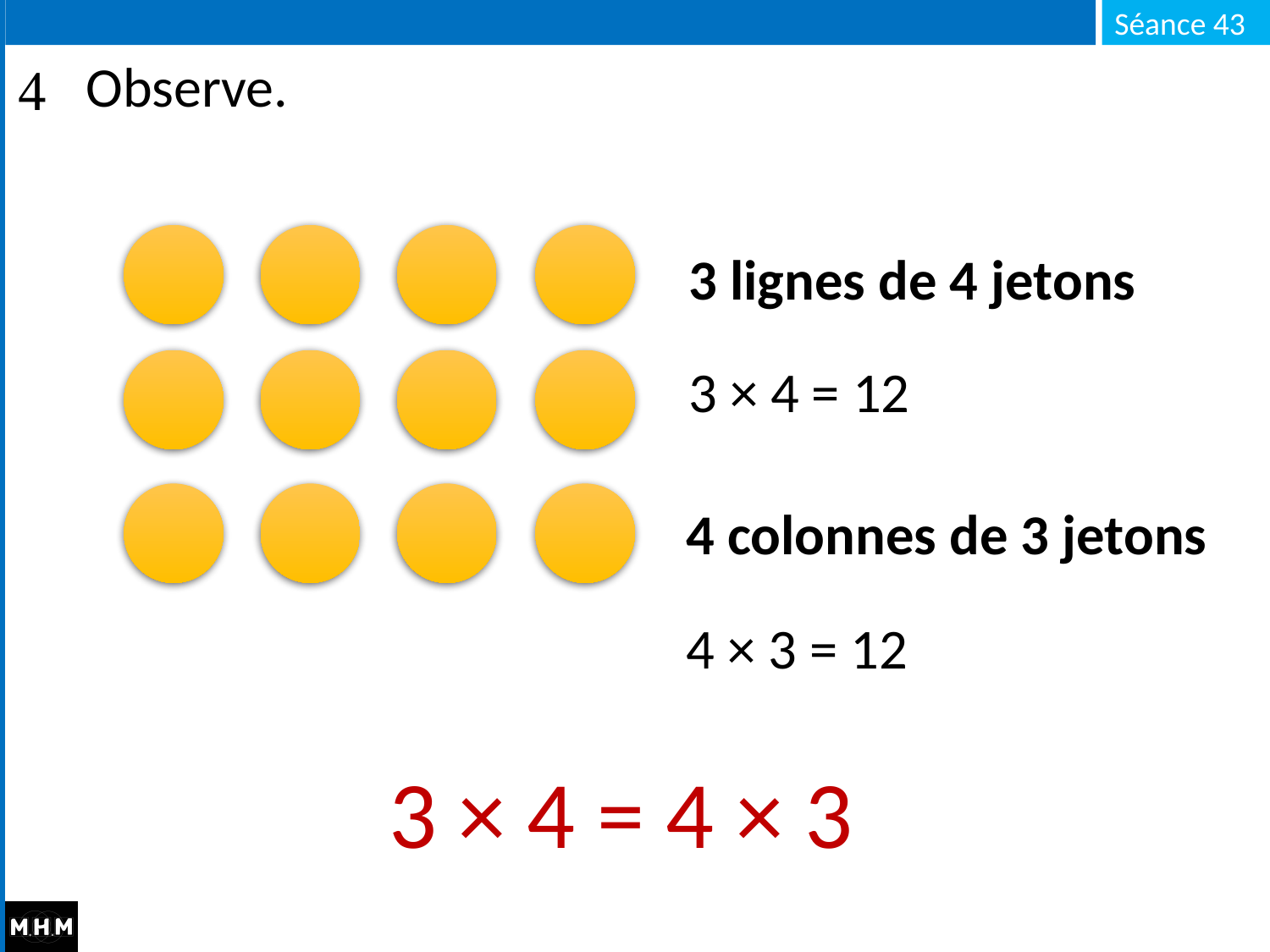

# Observe.

3 lignes de 4 jetons

3 × 4 = 12

4 colonnes de 3 jetons

4 × 3 = 12

3 × 4 = 4 × 3